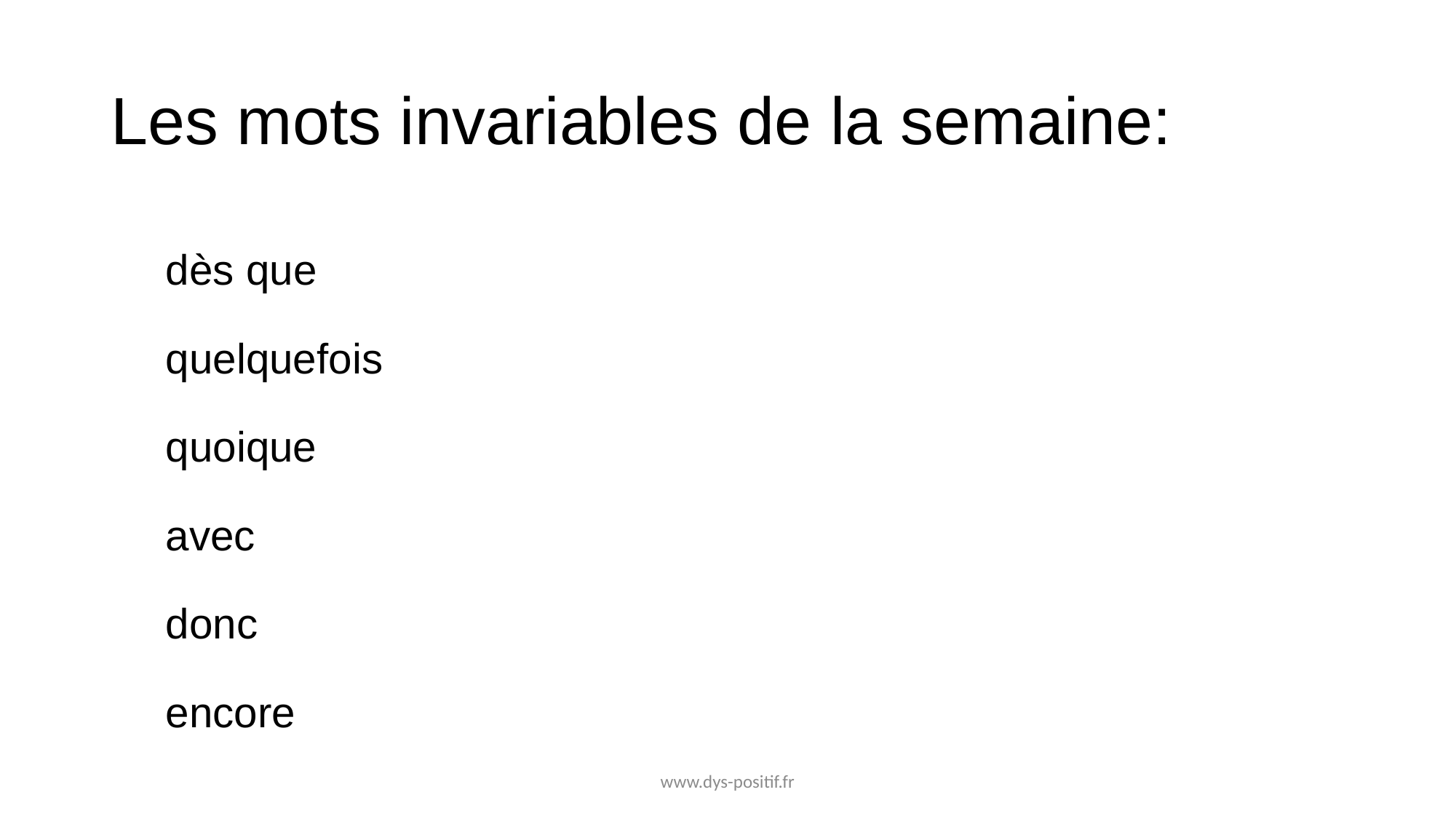

# Les mots invariables de la semaine:
dès que
quelquefois
quoique
avec
donc
encore

www.dys-positif.fr